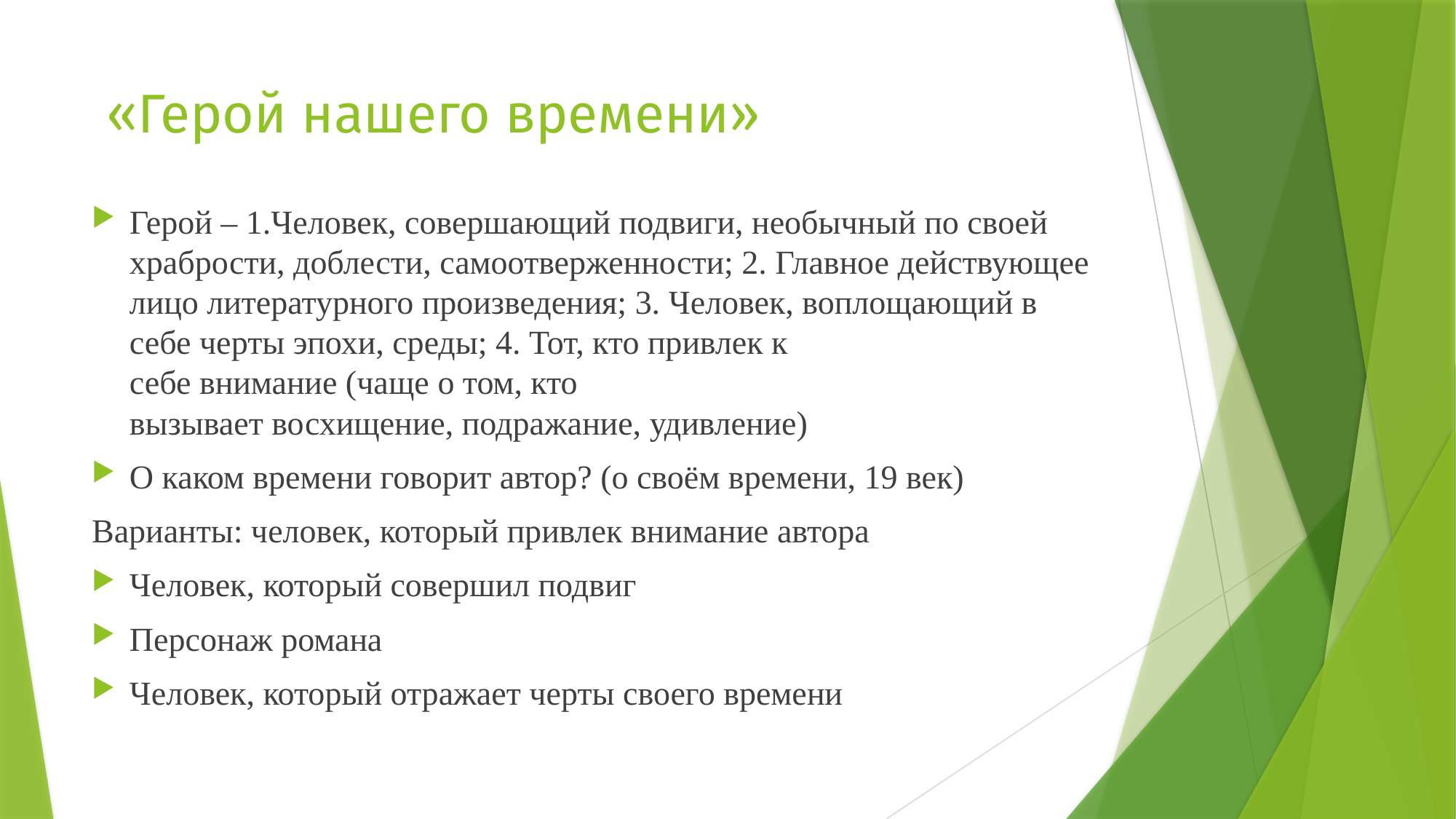

# «Герой нашего времени»
Герой – 1.Человек, совершающий подвиги, необычный по своей храбрости, доблести, самоотверженности; 2. Главное действующее лицо литературного произведения; 3. Человек, воплощающий в себе черты эпохи, среды; 4. Тот, кто привлек к себе внимание (чаще о том, кто вызывает восхищение, подражание, удивление)
О каком времени говорит автор? (о своём времени, 19 век)
Варианты: человек, который привлек внимание автора
Человек, который совершил подвиг
Персонаж романа
Человек, который отражает черты своего времени